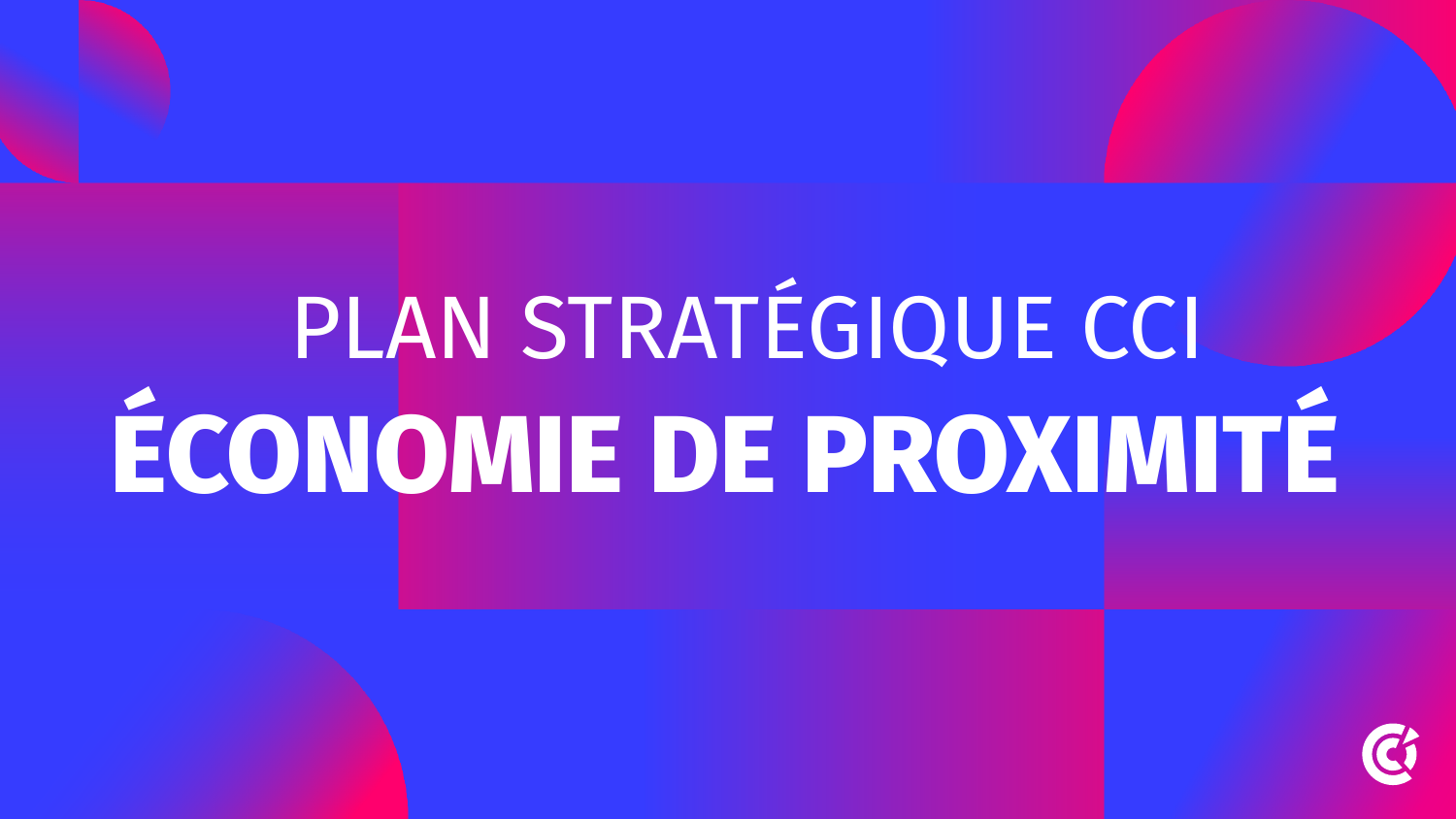

# Plan stratégique CCI
ÉCONOMIE DE PROXIMITÉ